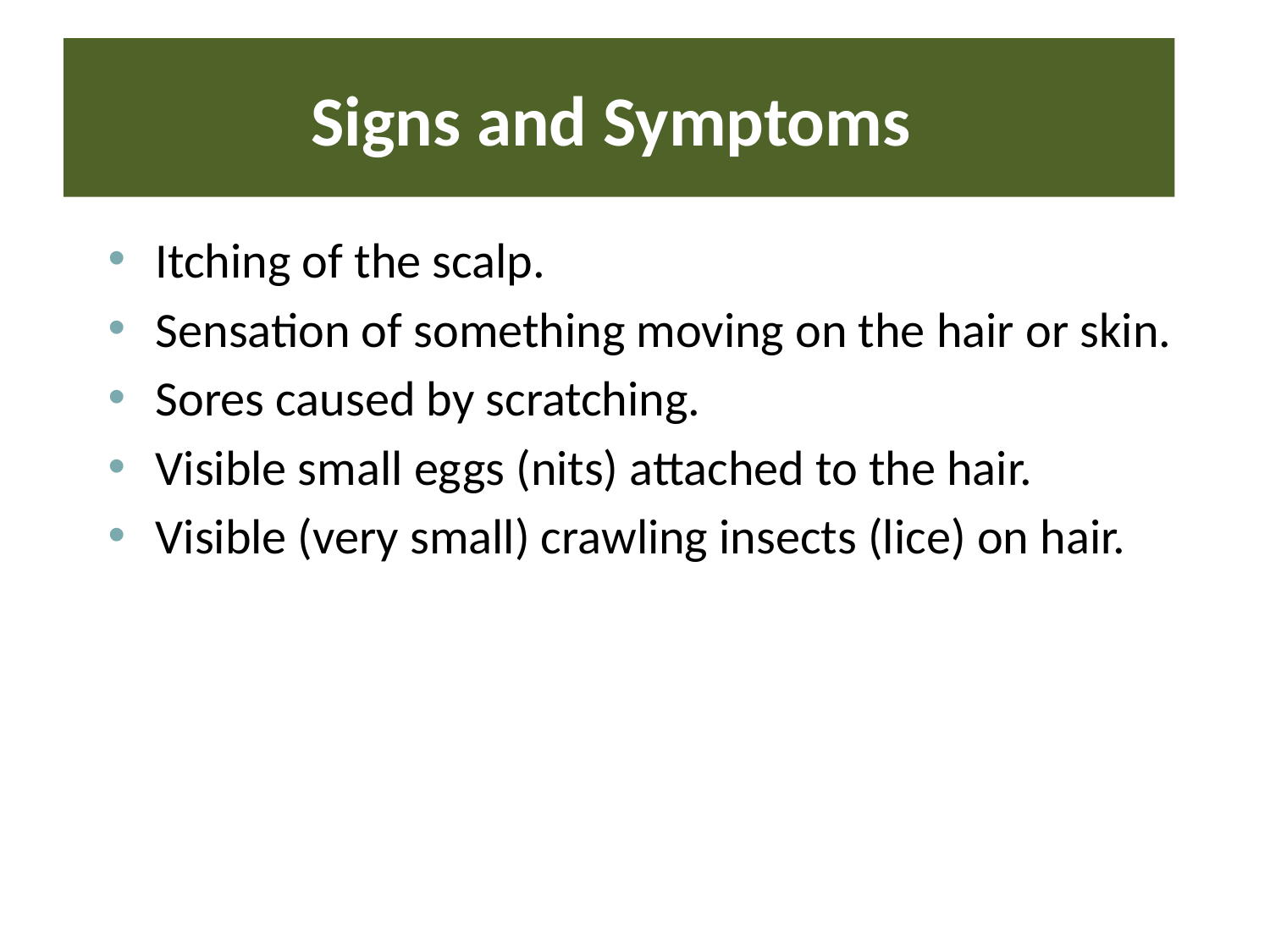

# Signs and Symptoms
Itching of the scalp.
Sensation of something moving on the hair or skin.
Sores caused by scratching.
Visible small eggs (nits) attached to the hair.
Visible (very small) crawling insects (lice) on hair.